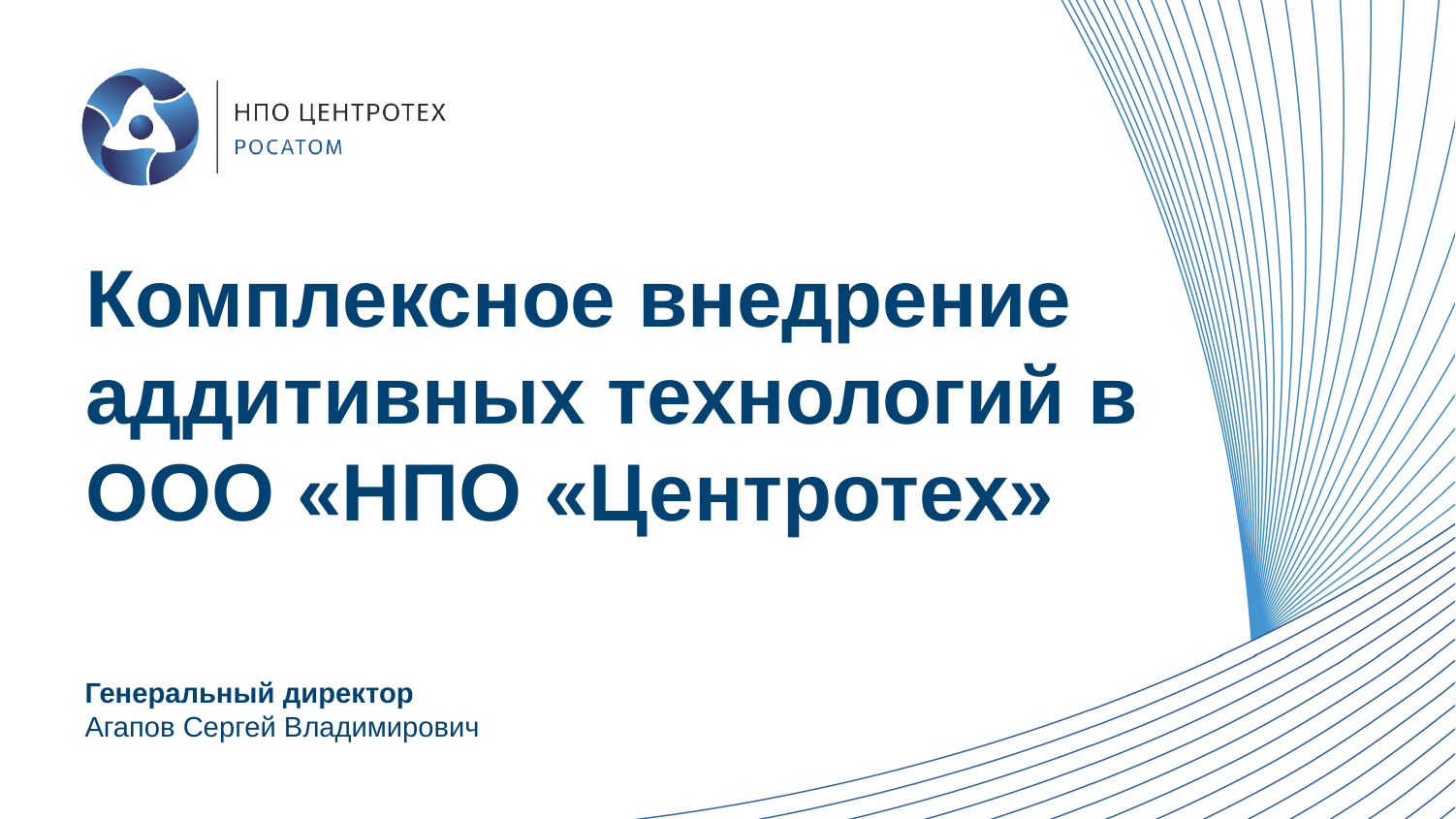

Комплексное внедрение аддитивных технологий в ООО «НПО «Центротех»
Генеральный директор
Агапов Сергей Владимирович